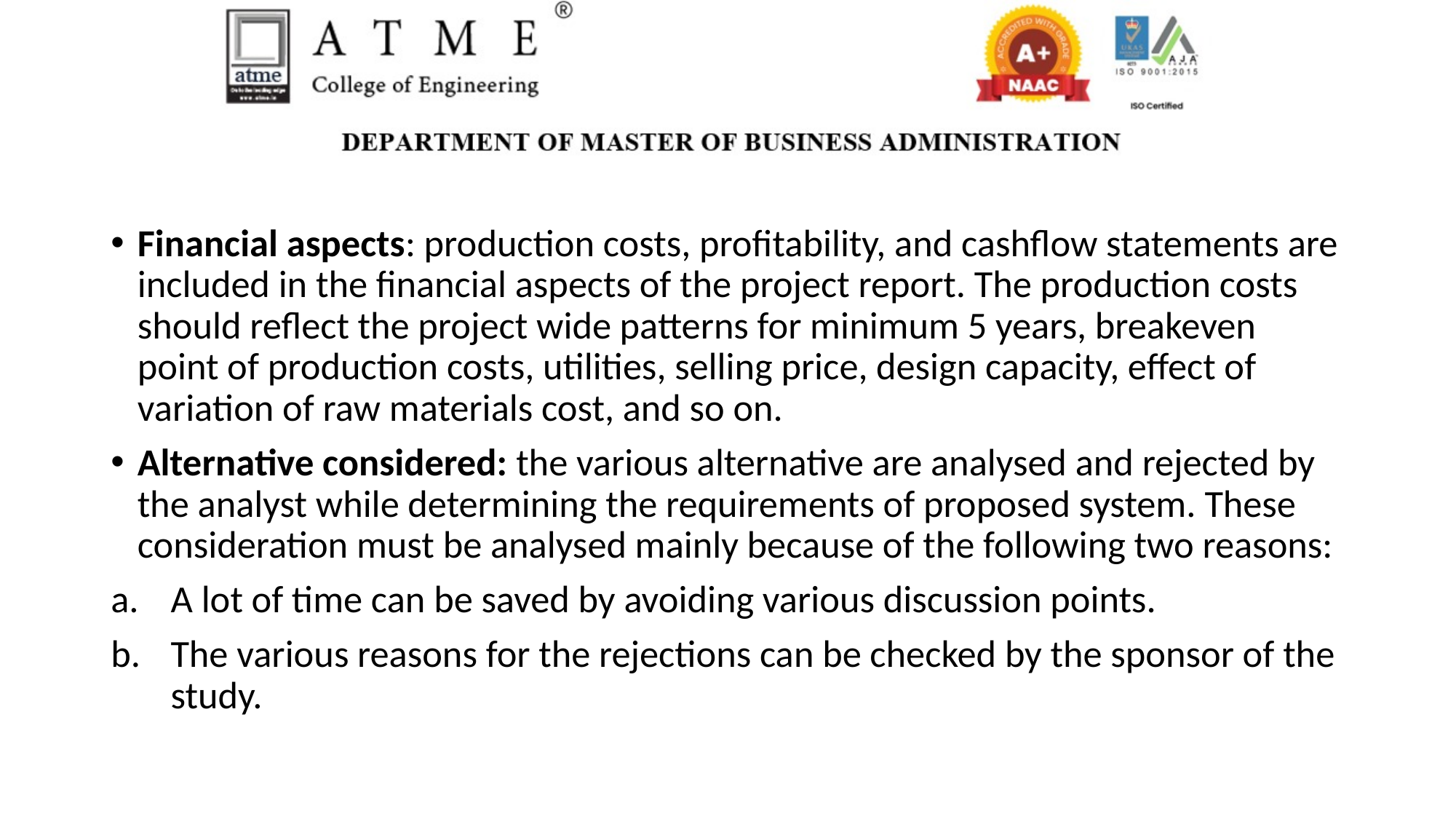

Financial aspects: production costs, profitability, and cashflow statements are included in the financial aspects of the project report. The production costs should reflect the project wide patterns for minimum 5 years, breakeven point of production costs, utilities, selling price, design capacity, effect of variation of raw materials cost, and so on.
Alternative considered: the various alternative are analysed and rejected by the analyst while determining the requirements of proposed system. These consideration must be analysed mainly because of the following two reasons:
A lot of time can be saved by avoiding various discussion points.
The various reasons for the rejections can be checked by the sponsor of the study.